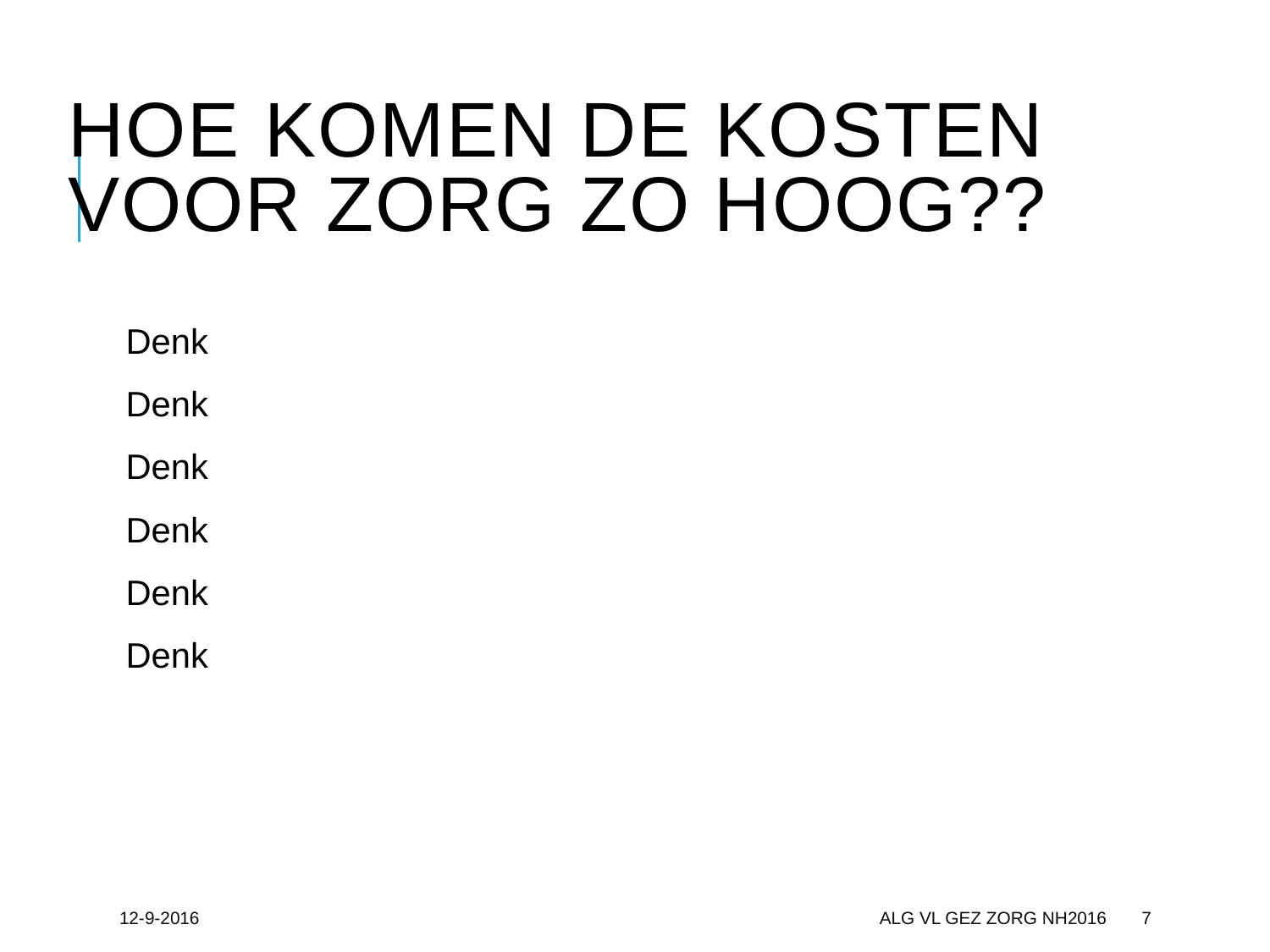

# Hoe komen de kosten voor zorg zo hoog??
Denk
Denk
Denk
Denk
Denk
Denk
12-9-2016
Alg VL gez zorg NH2016
7